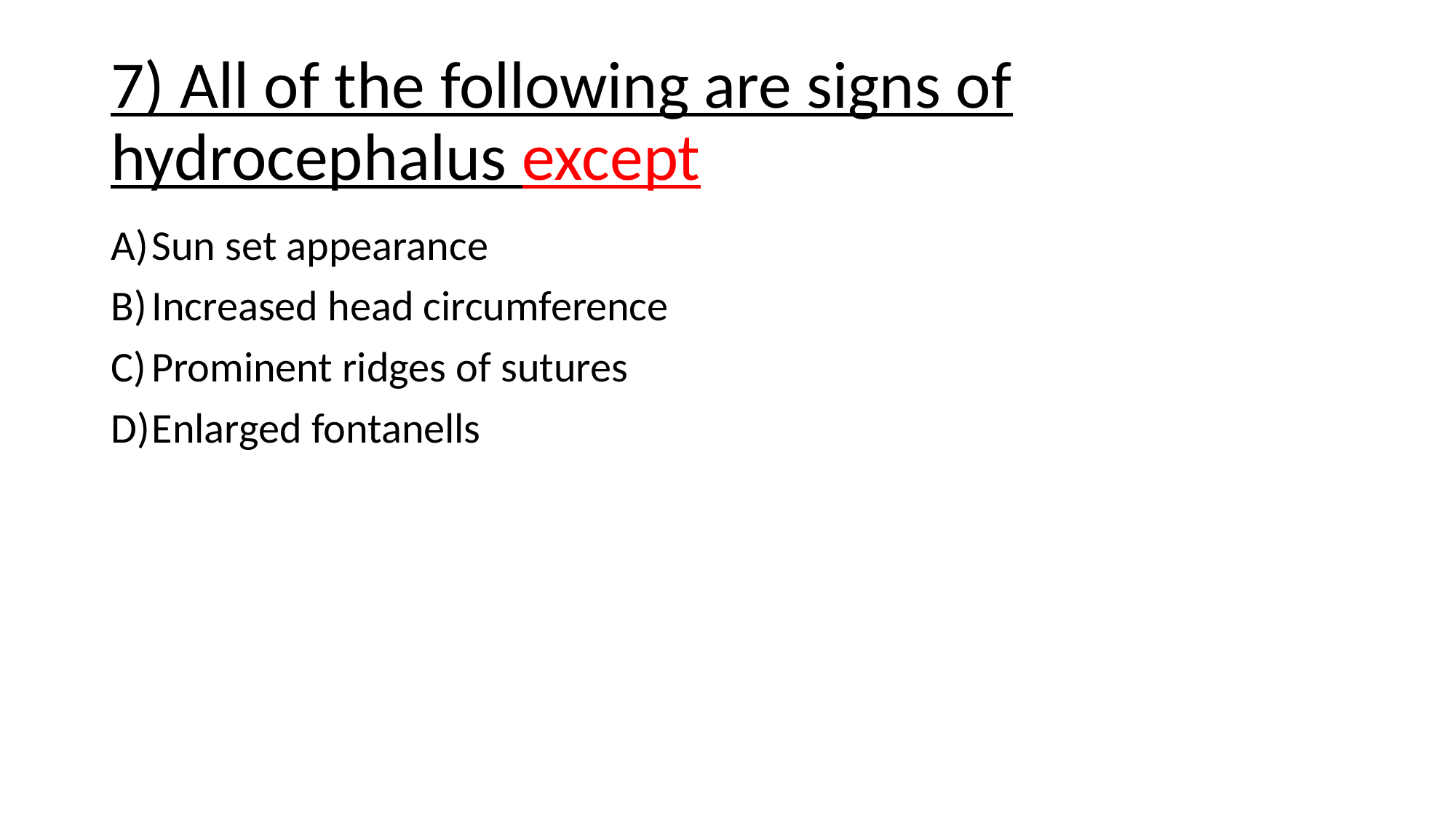

# 7) All of the following are signs of hydrocephalus except
Sun set appearance
Increased head circumference
Prominent ridges of sutures
Enlarged fontanells